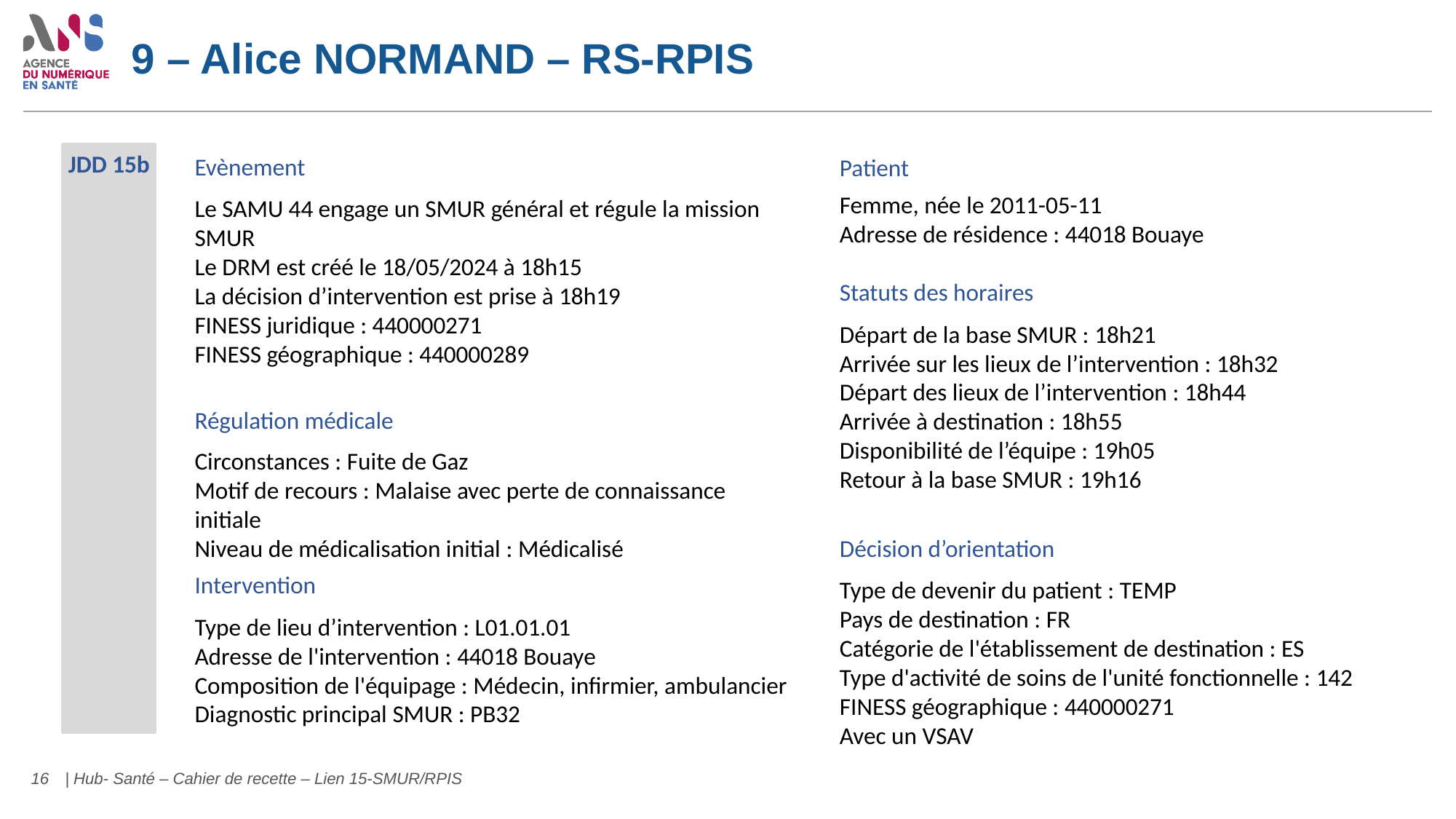

# 9 – Alice NORMAND – RS-RPIS
JDD 15b
Evènement
Patient
Femme, née le 2011-05-11
Adresse de résidence : 44018 Bouaye
Le SAMU 44 engage un SMUR général et régule la mission SMUR
Le DRM est créé le 18/05/2024 à 18h15
La décision d’intervention est prise à 18h19
FINESS juridique : 440000271
FINESS géographique : 440000289
Statuts des horaires
Départ de la base SMUR : 18h21
Arrivée sur les lieux de l’intervention : 18h32
Départ des lieux de l’intervention : 18h44
Arrivée à destination : 18h55
Disponibilité de l’équipe : 19h05
Retour à la base SMUR : 19h16
Régulation médicale
Circonstances : Fuite de Gaz
Motif de recours : Malaise avec perte de connaissance initiale
Niveau de médicalisation initial : Médicalisé
Décision d’orientation
Intervention
Type de devenir du patient : TEMP
Pays de destination : FR
Catégorie de l'établissement de destination : ES
Type d'activité de soins de l'unité fonctionnelle : 142
FINESS géographique : 440000271
Avec un VSAV
Type de lieu d’intervention : L01.01.01
Adresse de l'intervention : 44018 Bouaye
Composition de l'équipage : Médecin, infirmier, ambulancier
Diagnostic principal SMUR : PB32
16
| Hub- Santé – Cahier de recette – Lien 15-SMUR/RPIS